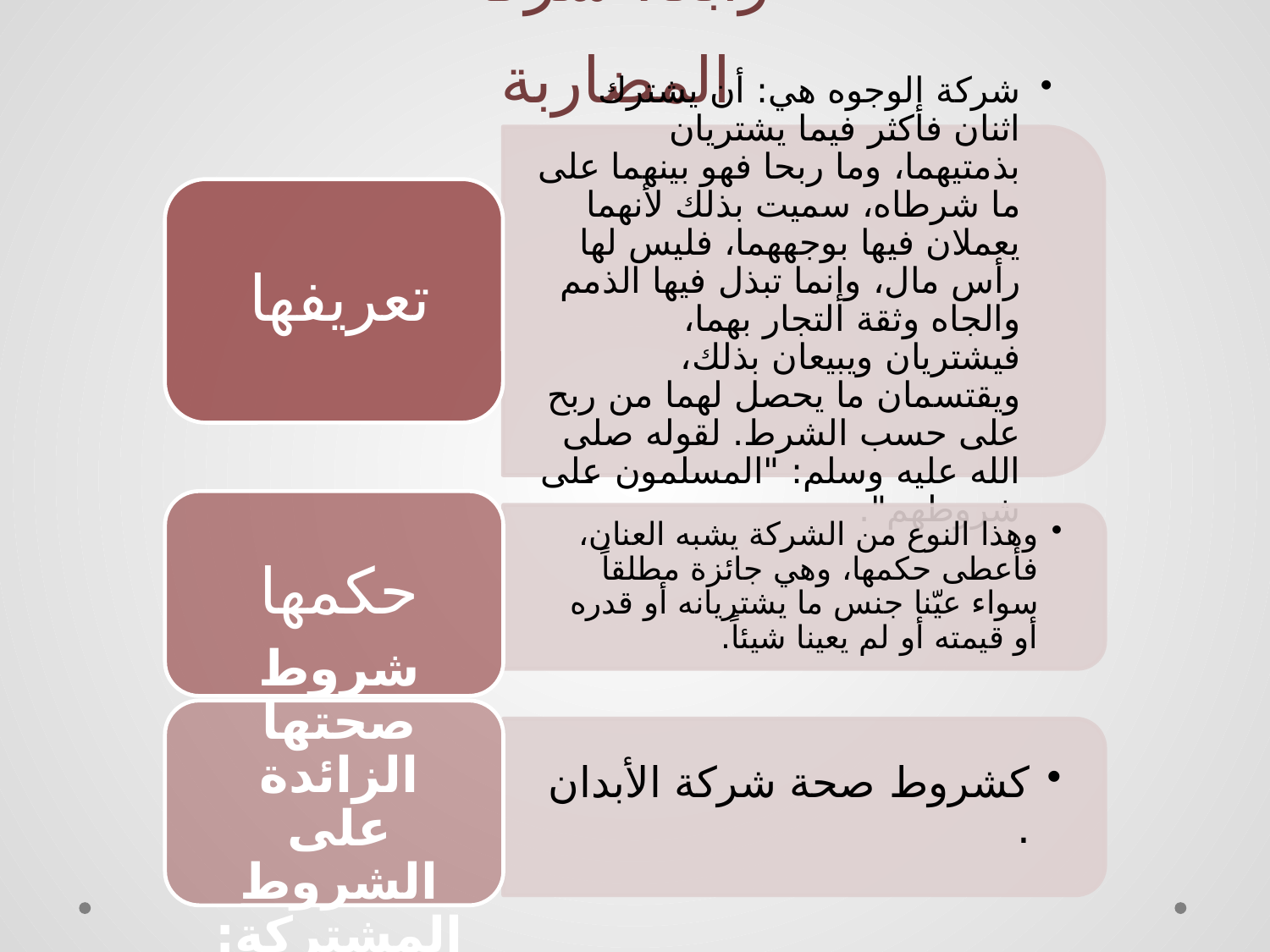

# رابعاً: شركة المضاربة
شركة الوجوه هي: أن يشترك اثنان فأكثر فيما يشتريان بذمتيهما، وما ربحا فهو بينهما على ما شرطاه، سميت بذلك لأنهما يعملان فيها بوجههما، فليس لها رأس مال، وإنما تبذل فيها الذمم والجاه وثقة التجار بهما، فيشتريان ويبيعان بذلك، ويقتسمان ما يحصل لهما من ربح على حسب الشرط. لقوله صلى الله عليه وسلم: "المسلمون على شروطهم".
تعريفها
وهذا النوع من الشركة يشبه العنان، فأعطى حكمها، وهي جائزة مطلقاً سواء عيّنا جنس ما يشتريانه أو قدره أو قيمته أو لم يعينا شيئاً.
حكمها
كشروط صحة شركة الأبدان .
شروط صحتها الزائدة على الشروط المشتركة: